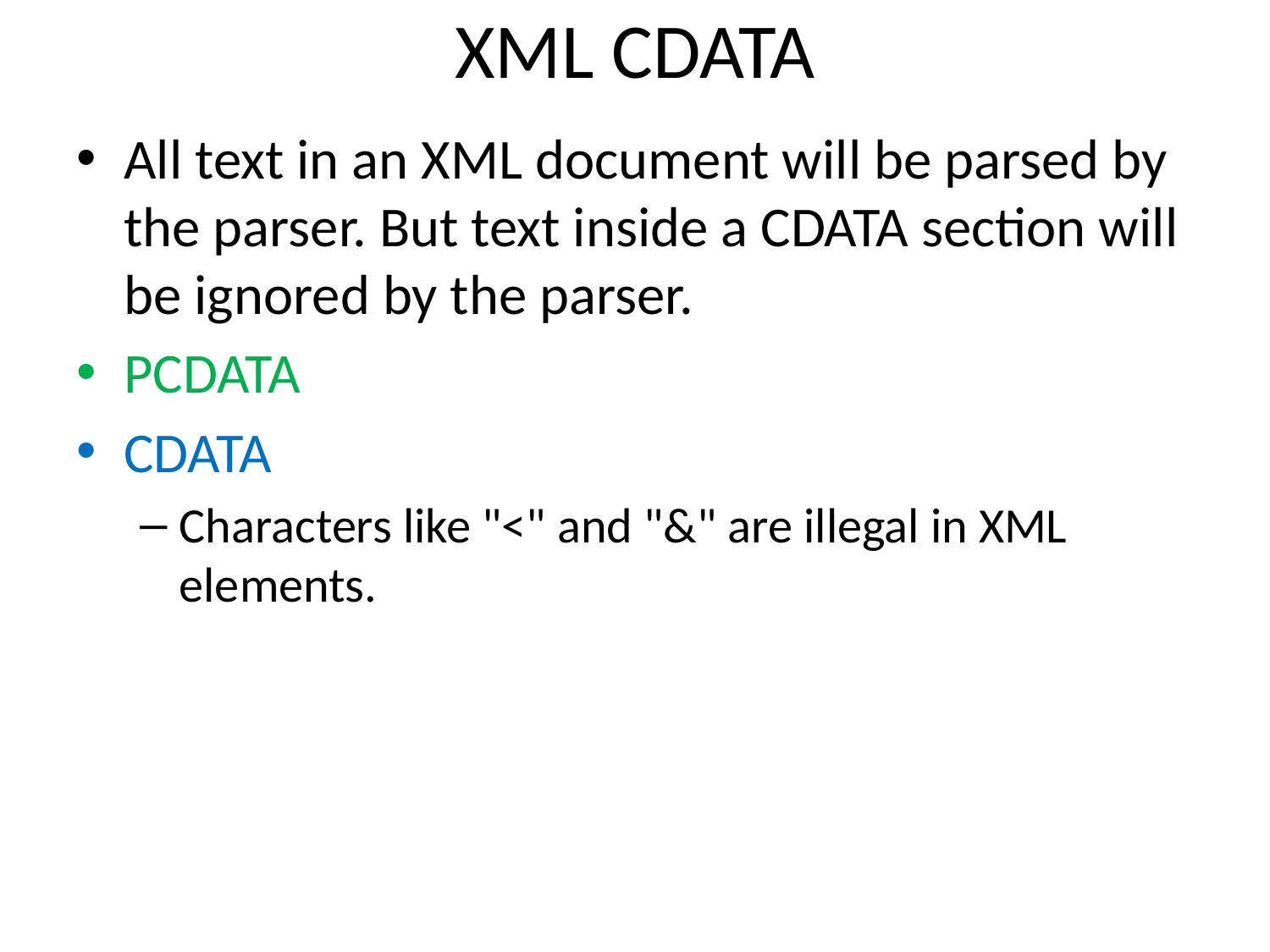

# XML CDATA
All text in an XML document will be parsed by the parser. But text inside a CDATA section will be ignored by the parser.
PCDATA
CDATA
Characters like "<" and "&" are illegal in XML elements.